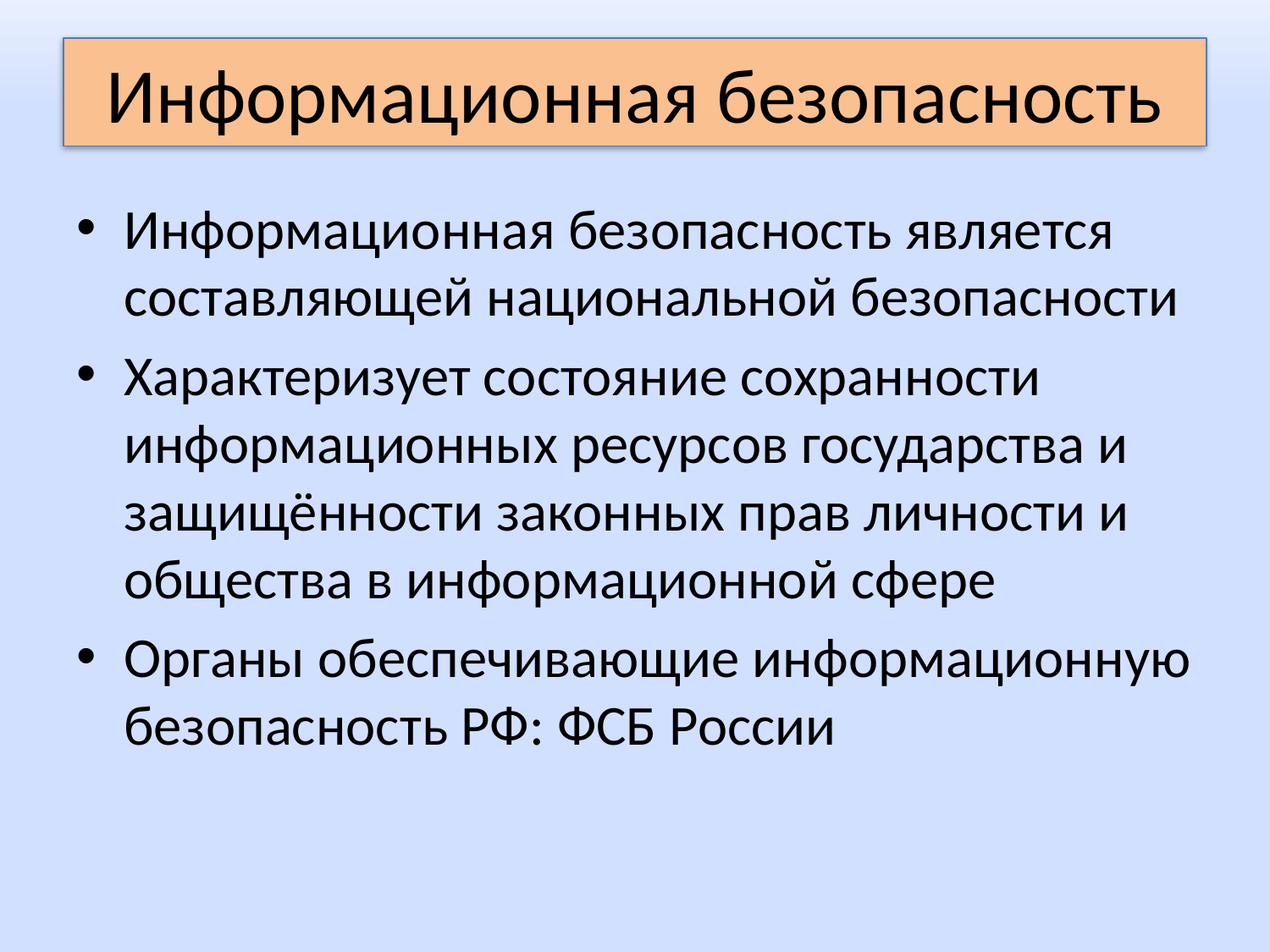

# Информационная безопасность
Информационная безопасность является составляющей национальной безопасности
Характеризует состояние сохранности информационных ресурсов государства и защищённости законных прав личности и общества в информационной сфере
Органы обеспечивающие информационную безопасность РФ: ФСБ России